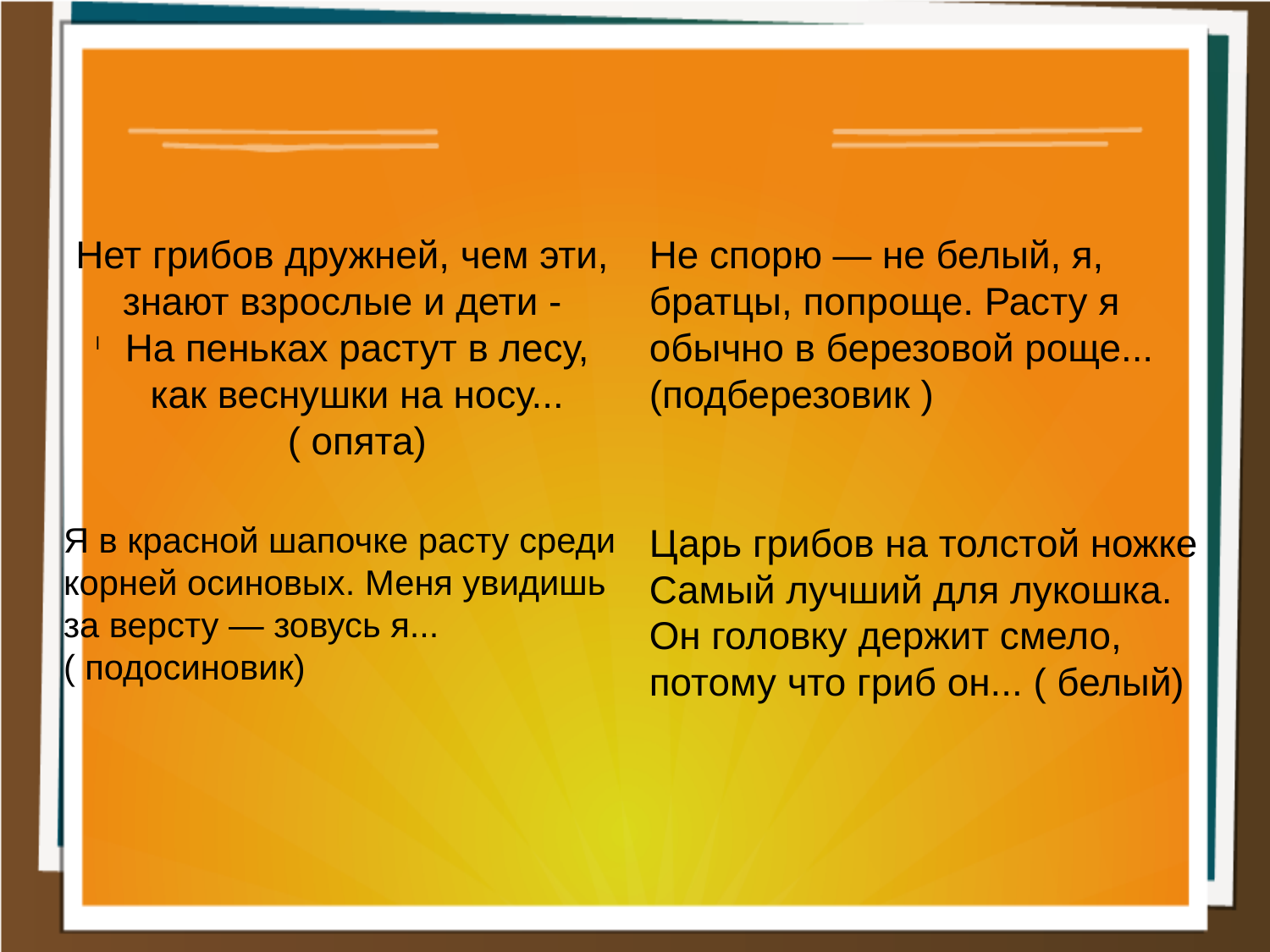

Нет грибов дружней, чем эти, знают взрослые и дети -
На пеньках растут в лесу, как веснушки на носу...( опята)
Не спорю — не белый, я, братцы, попроще. Расту я обычно в березовой роще...(подберезовик )
Я в красной шапочке расту среди корней осиновых. Меня увидишь за версту — зовусь я... ( подосиновик)
Царь грибов на толстой ножке
Самый лучший для лукошка. Он головку держит смело, потому что гриб он... ( белый)